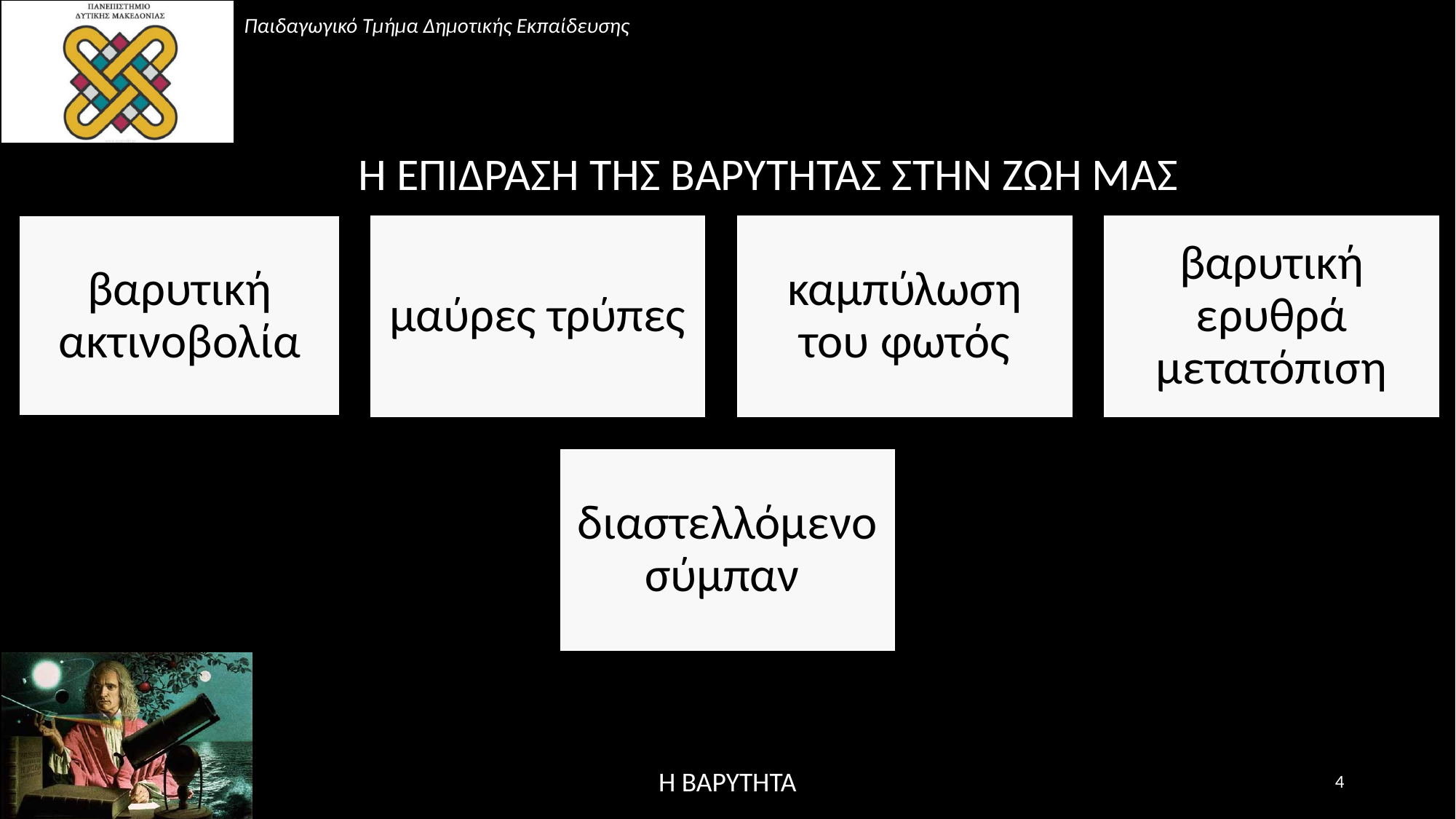

Η ΕΠΙΔΡΑΣΗ ΤΗΣ ΒΑΡΥΤΗΤΑΣ ΣΤΗΝ ΖΩΗ ΜΑΣ
βαρυτική ακτινοβολία
μαύρες τρύπες
καμπύλωση του φωτός
βαρυτική ερυθρά μετατόπιση
διαστελλόμενο σύμπαν
Η ΒΑΡΥΤΗΤΑ
4